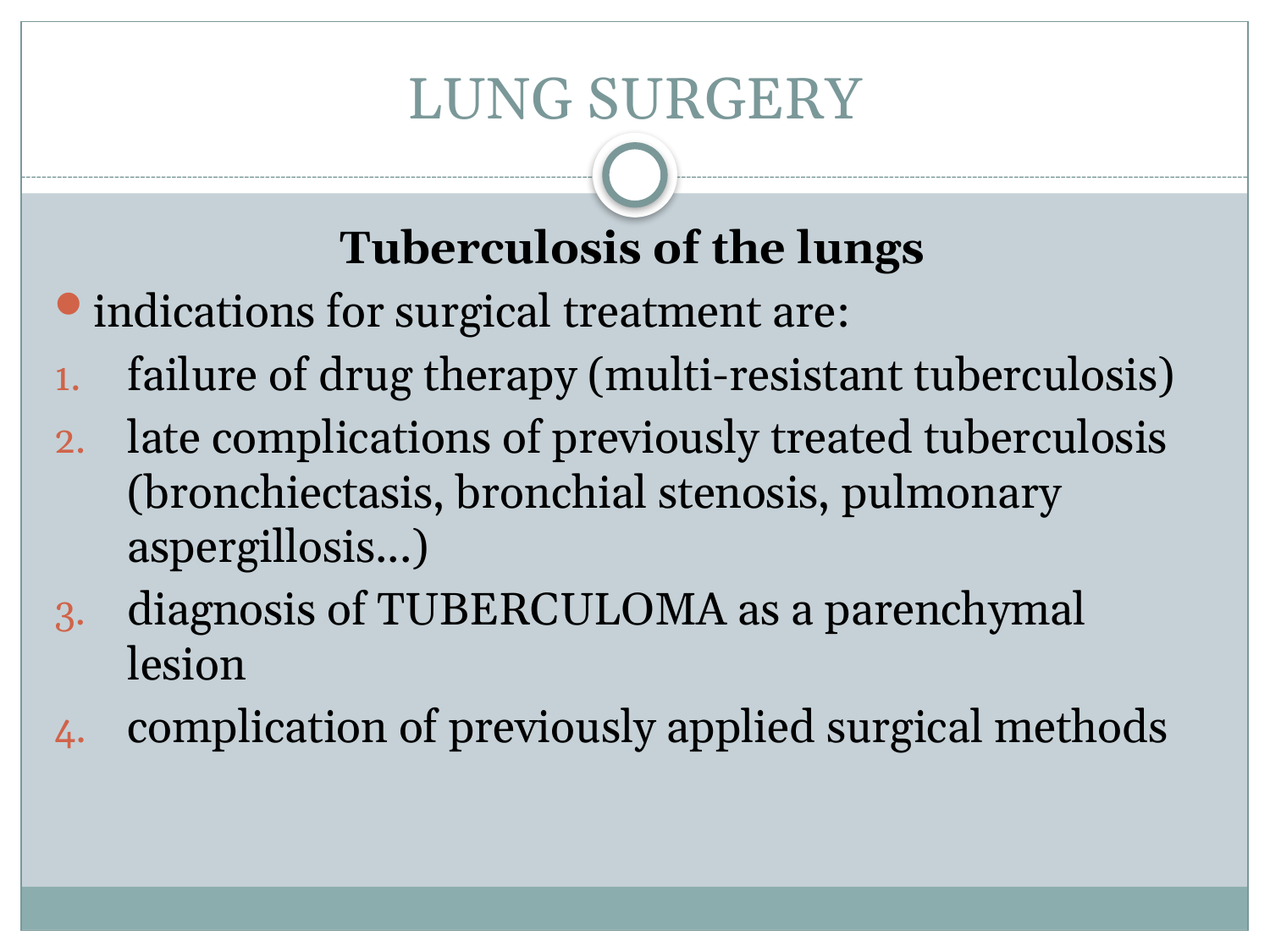

# LUNG SURGERY
Tuberculosis of the lungs
indications for surgical treatment are:
failure of drug therapy (multi-resistant tuberculosis)
late complications of previously treated tuberculosis (bronchiectasis, bronchial stenosis, pulmonary aspergillosis...)
diagnosis of TUBERCULOMA as a parenchymal lesion
complication of previously applied surgical methods